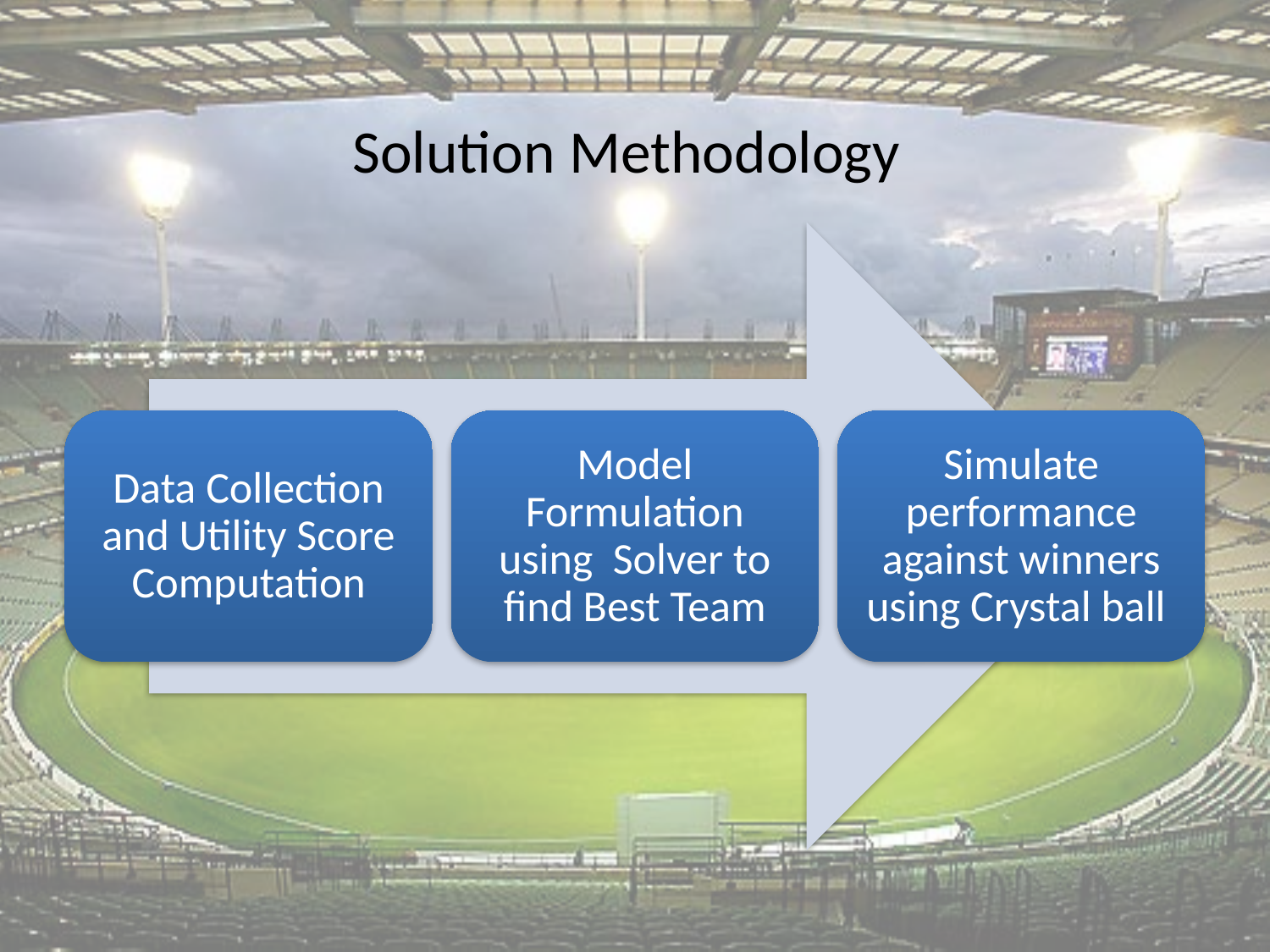

# Solution Methodology
Data Collection and Utility Score Computation
Model Formulation using  Solver to find Best Team
Simulate performance against winners using Crystal ball